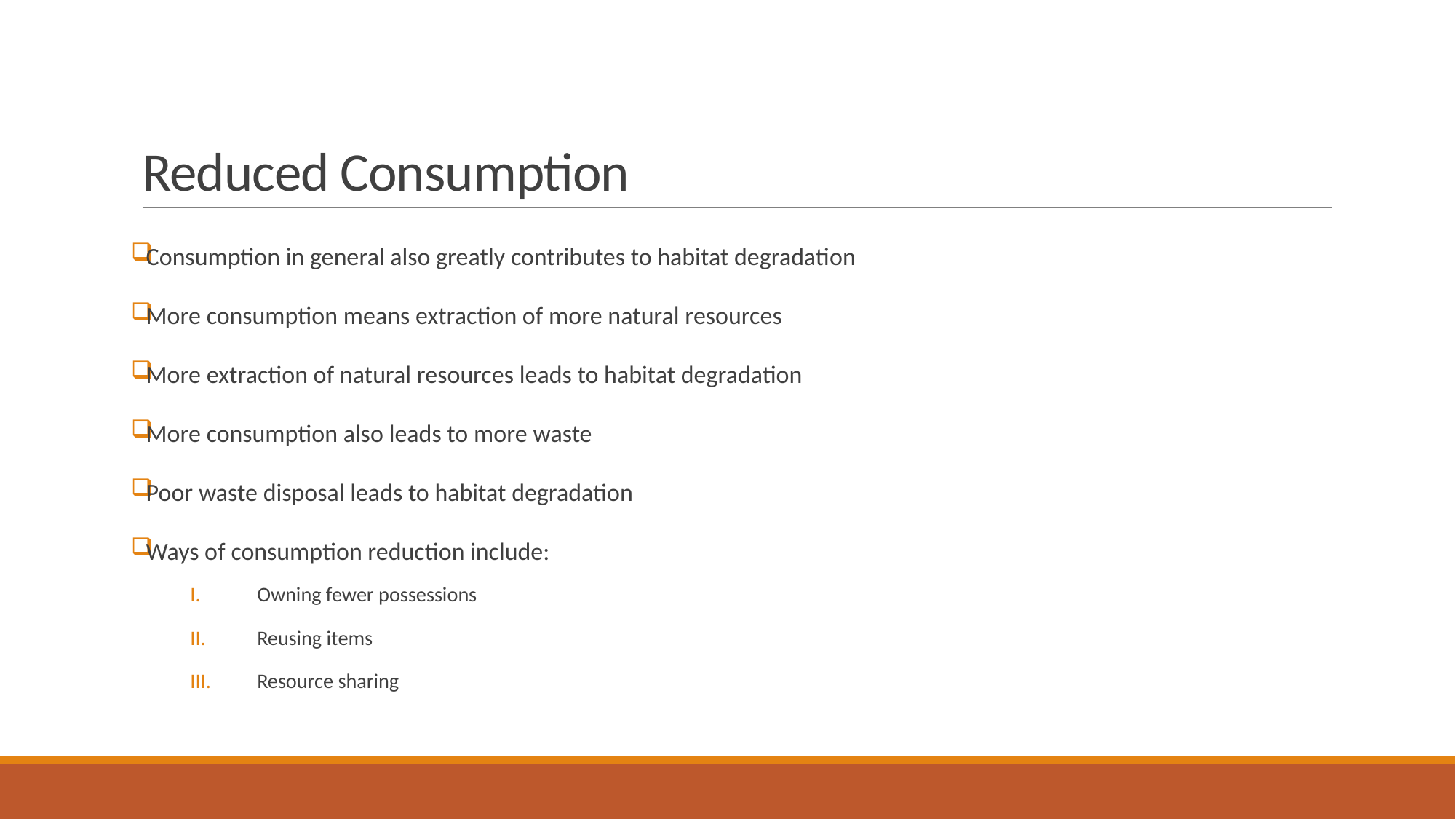

# Reduced Consumption
Consumption in general also greatly contributes to habitat degradation
More consumption means extraction of more natural resources
More extraction of natural resources leads to habitat degradation
More consumption also leads to more waste
Poor waste disposal leads to habitat degradation
Ways of consumption reduction include:
Owning fewer possessions
Reusing items
Resource sharing